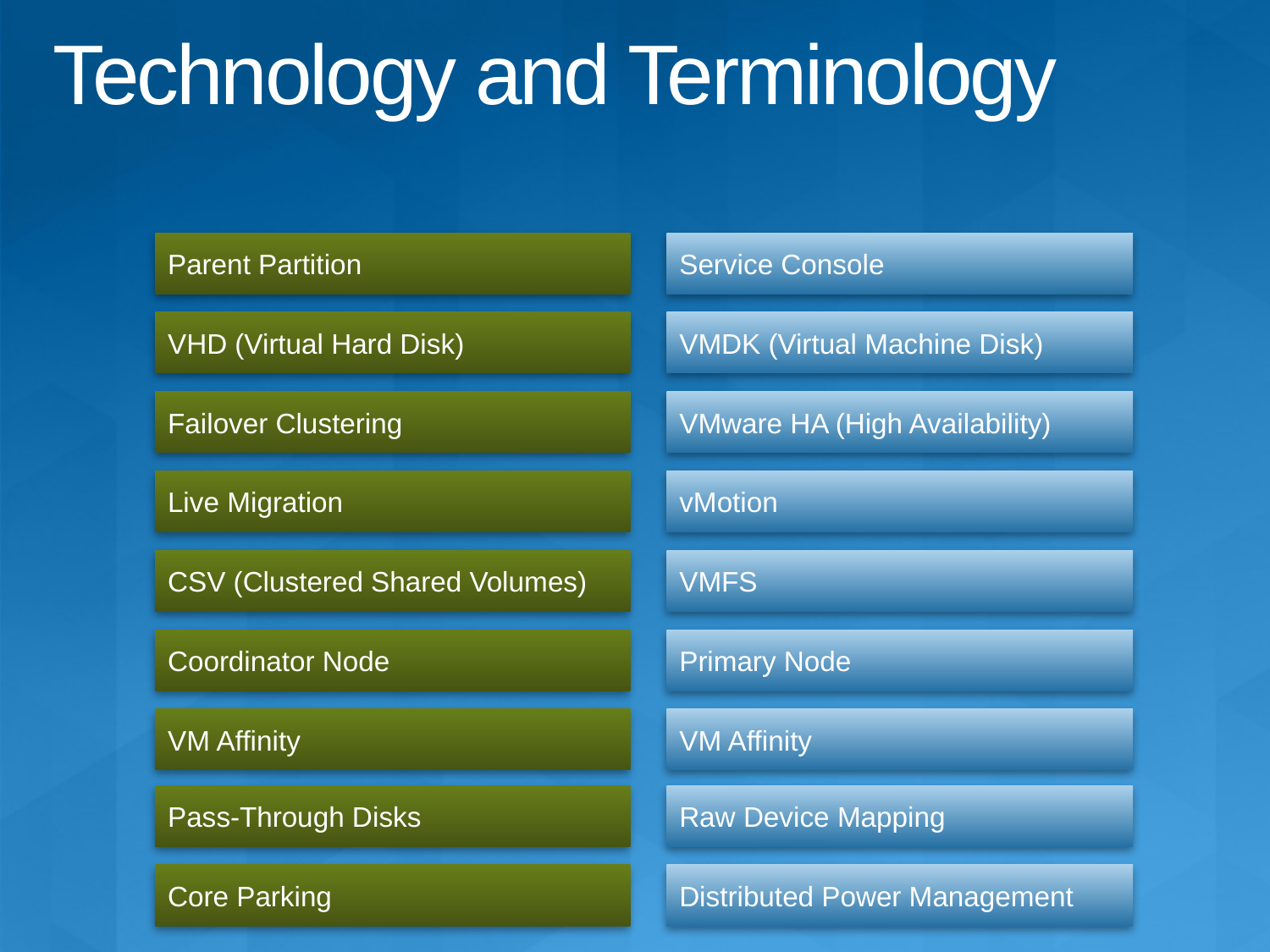

# Technology and Terminology
Parent Partition
Service Console
VHD (Virtual Hard Disk)
VMDK (Virtual Machine Disk)
Failover Clustering
VMware HA (High Availability)
Live Migration
vMotion
CSV (Clustered Shared Volumes)
VMFS
Coordinator Node
Primary Node
VM Affinity
VM Affinity
Pass-Through Disks
Raw Device Mapping
Core Parking
Distributed Power Management